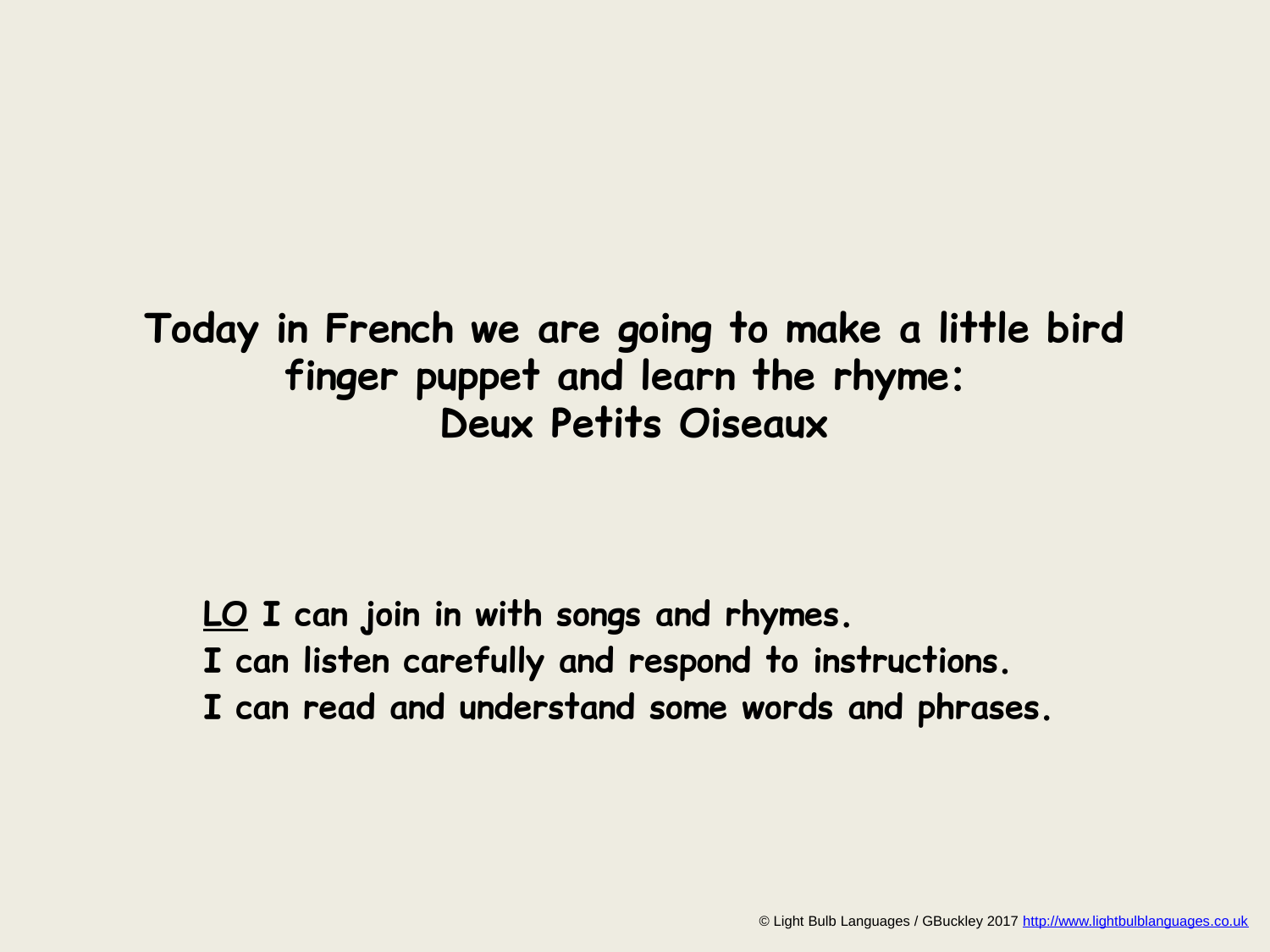

# Today in French we are going to make a little bird finger puppet and learn the rhyme: Deux Petits Oiseaux

LO I can join in with songs and rhymes.
I can listen carefully and respond to instructions.
I can read and understand some words and phrases.

© Light Bulb Languages / GBuckley 2017 http://www.lightbulblanguages.co.uk